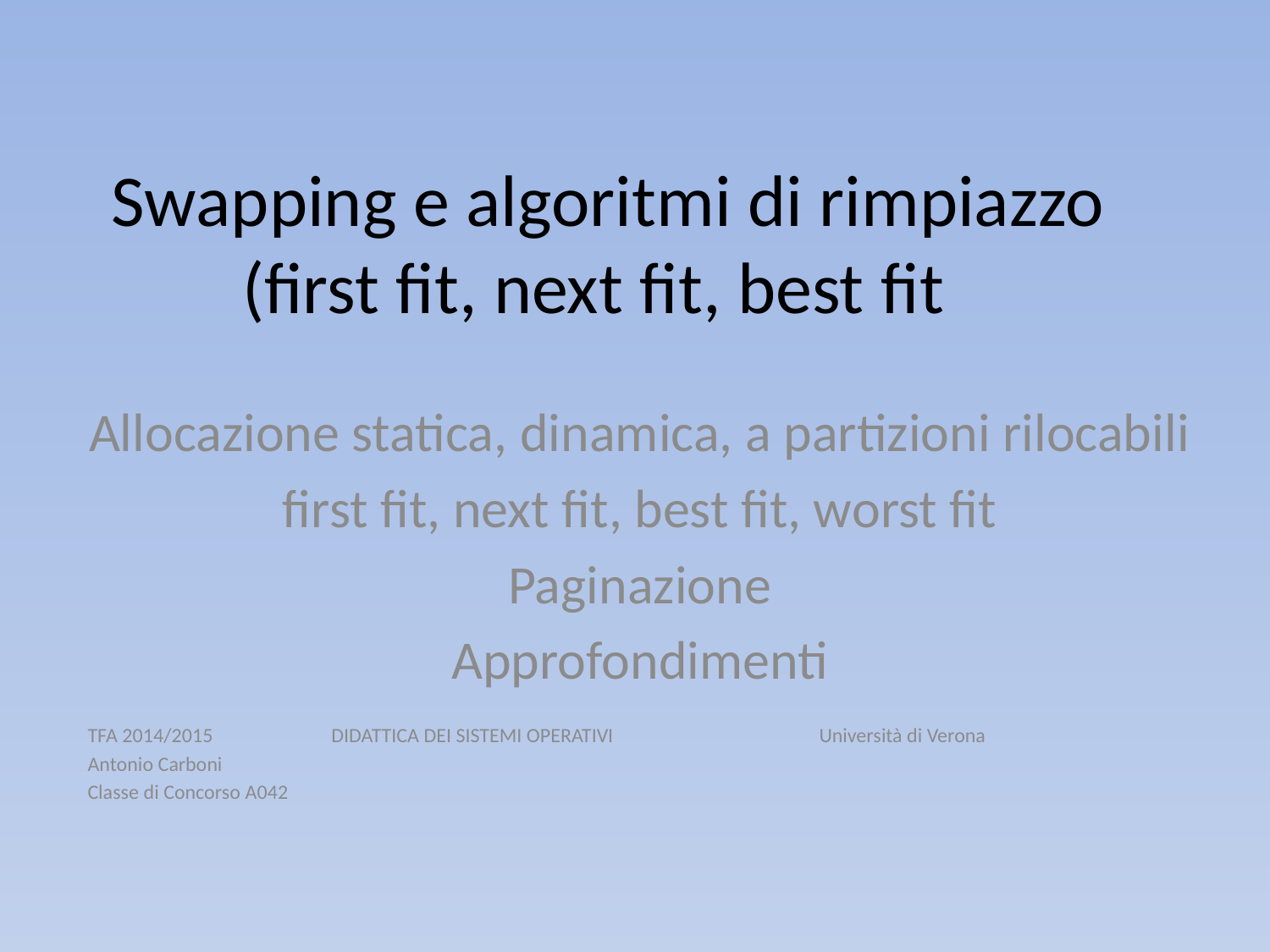

# Swapping e algoritmi di rimpiazzo (first fit, next fit, best fit
Allocazione statica, dinamica, a partizioni rilocabili
first fit, next fit, best fit, worst fit
Paginazione
Approfondimenti

TFA 2014/2015		DIDATTICA DEI SISTEMI OPERATIVI		Università di Verona
Antonio Carboni
Classe di Concorso A042